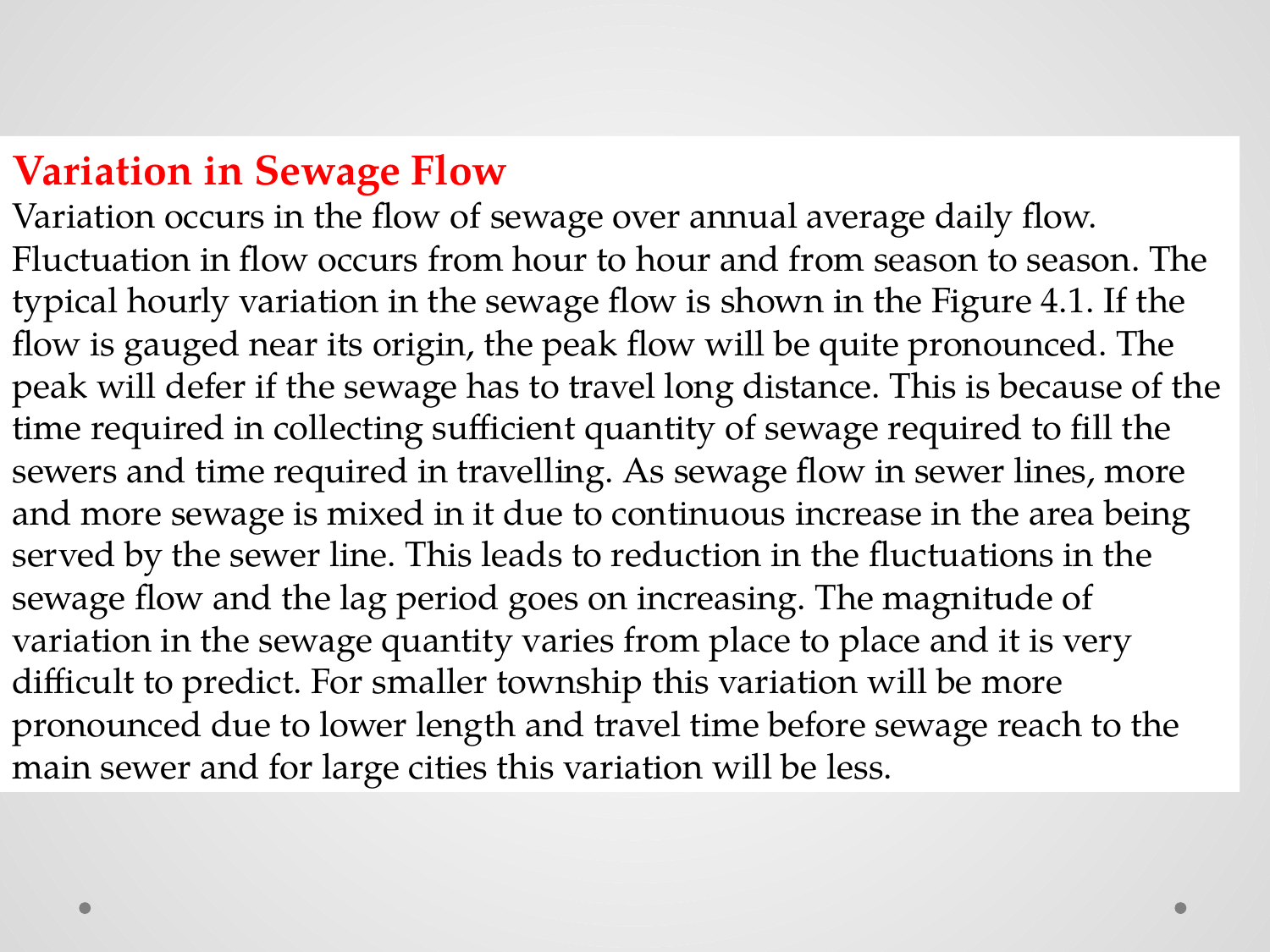

Variation in Sewage Flow
Variation occurs in the flow of sewage over annual average daily flow. Fluctuation in flow occurs from hour to hour and from season to season. The typical hourly variation in the sewage flow is shown in the Figure 4.1. If the flow is gauged near its origin, the peak flow will be quite pronounced. The peak will defer if the sewage has to travel long distance. This is because of the time required in collecting sufficient quantity of sewage required to fill the sewers and time required in travelling. As sewage flow in sewer lines, more and more sewage is mixed in it due to continuous increase in the area being served by the sewer line. This leads to reduction in the fluctuations in the sewage flow and the lag period goes on increasing. The magnitude of variation in the sewage quantity varies from place to place and it is very difficult to predict. For smaller township this variation will be more pronounced due to lower length and travel time before sewage reach to the main sewer and for large cities this variation will be less.